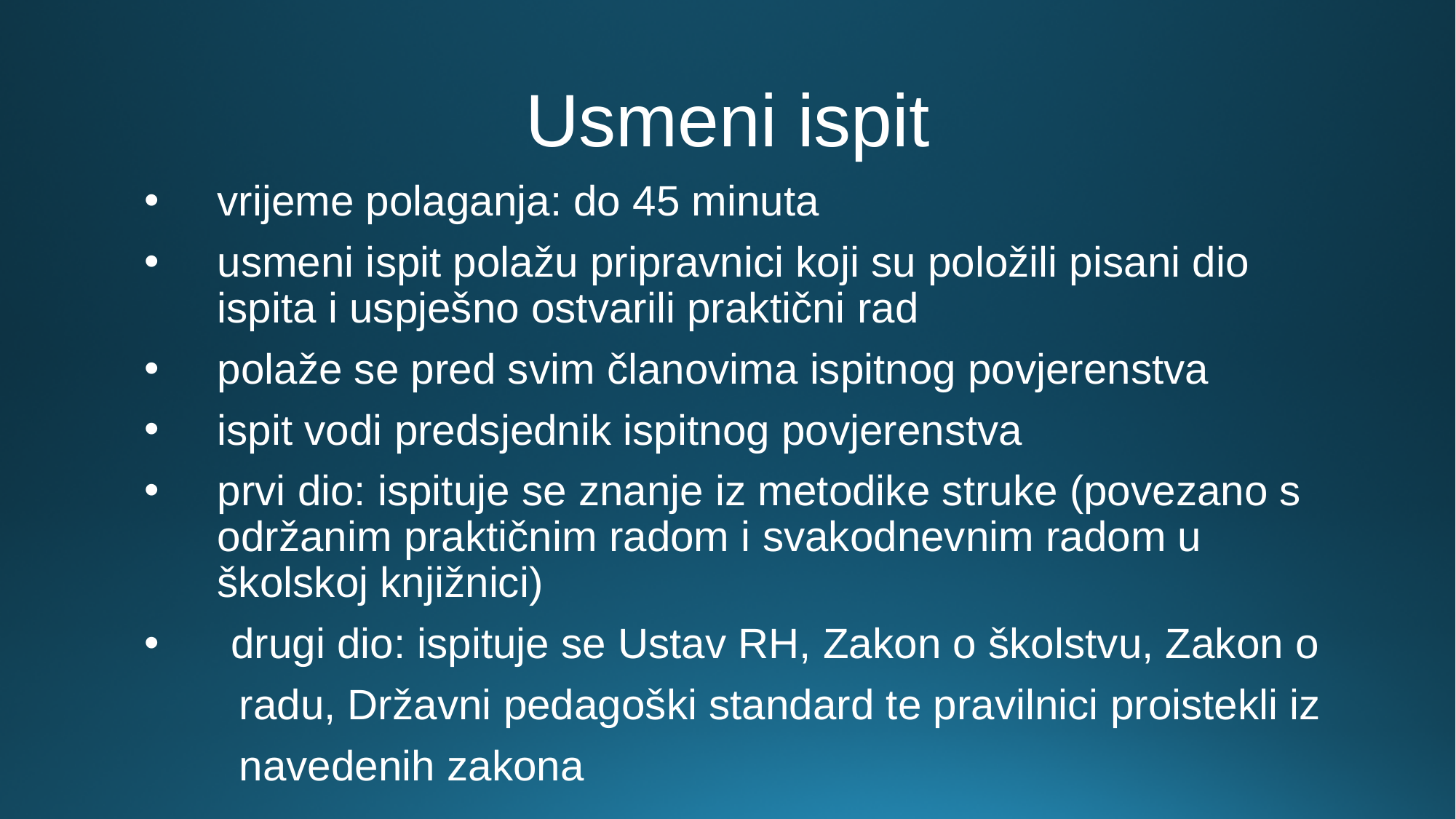

# Usmeni ispit
vrijeme polaganja: do 45 minuta
usmeni ispit polažu pripravnici koji su položili pisani dio ispita i uspješno ostvarili praktični rad
polaže se pred svim članovima ispitnog povjerenstva
ispit vodi predsjednik ispitnog povjerenstva
prvi dio: ispituje se znanje iz metodike struke (povezano s održanim praktičnim radom i svakodnevnim radom u školskoj knjižnici)
     drugi dio: ispituje se Ustav RH, Zakon o školstvu, Zakon o
        radu, Državni pedagoški standard te pravilnici proistekli iz
        navedenih zakona